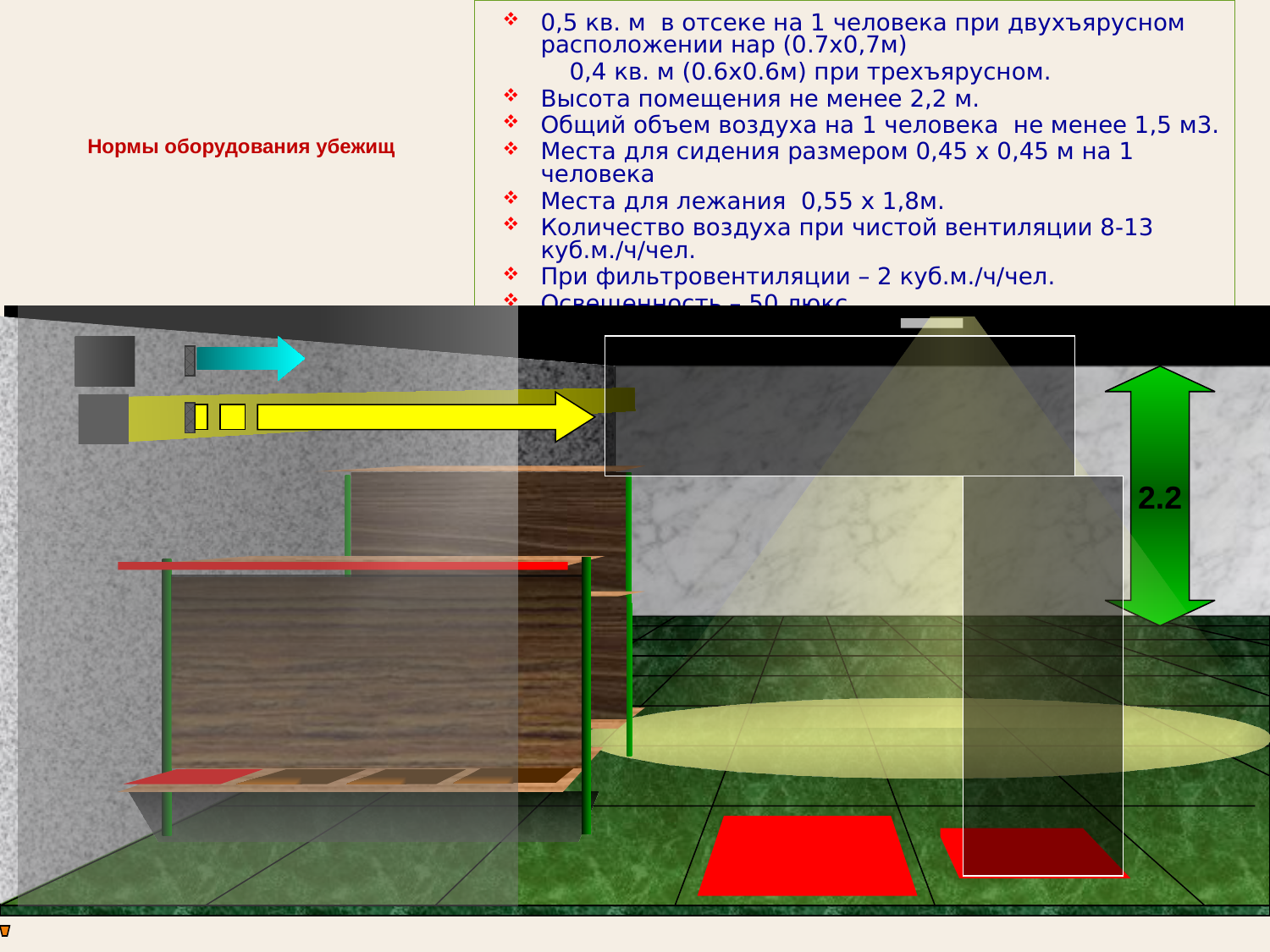

0,5 кв. м  в отсеке на 1 человека при двухъярусном расположении нар (0.7х0,7м)
         0,4 кв. м (0.6х0.6м) при трехъярусном.
Высота помещения не менее 2,2 м.
Общий объем воздуха на 1 человека  не менее 1,5 м3.
Места для сидения размером 0,45 х 0,45 м на 1 человека
Места для лежания  0,55 х 1,8м.
Количество воздуха при чистой вентиляции 8-13 куб.м./ч/чел.
При фильтровентиляции – 2 куб.м./ч/чел.
Освещенность – 50 люкс

# Нормы оборудования убежищ

2.2

52